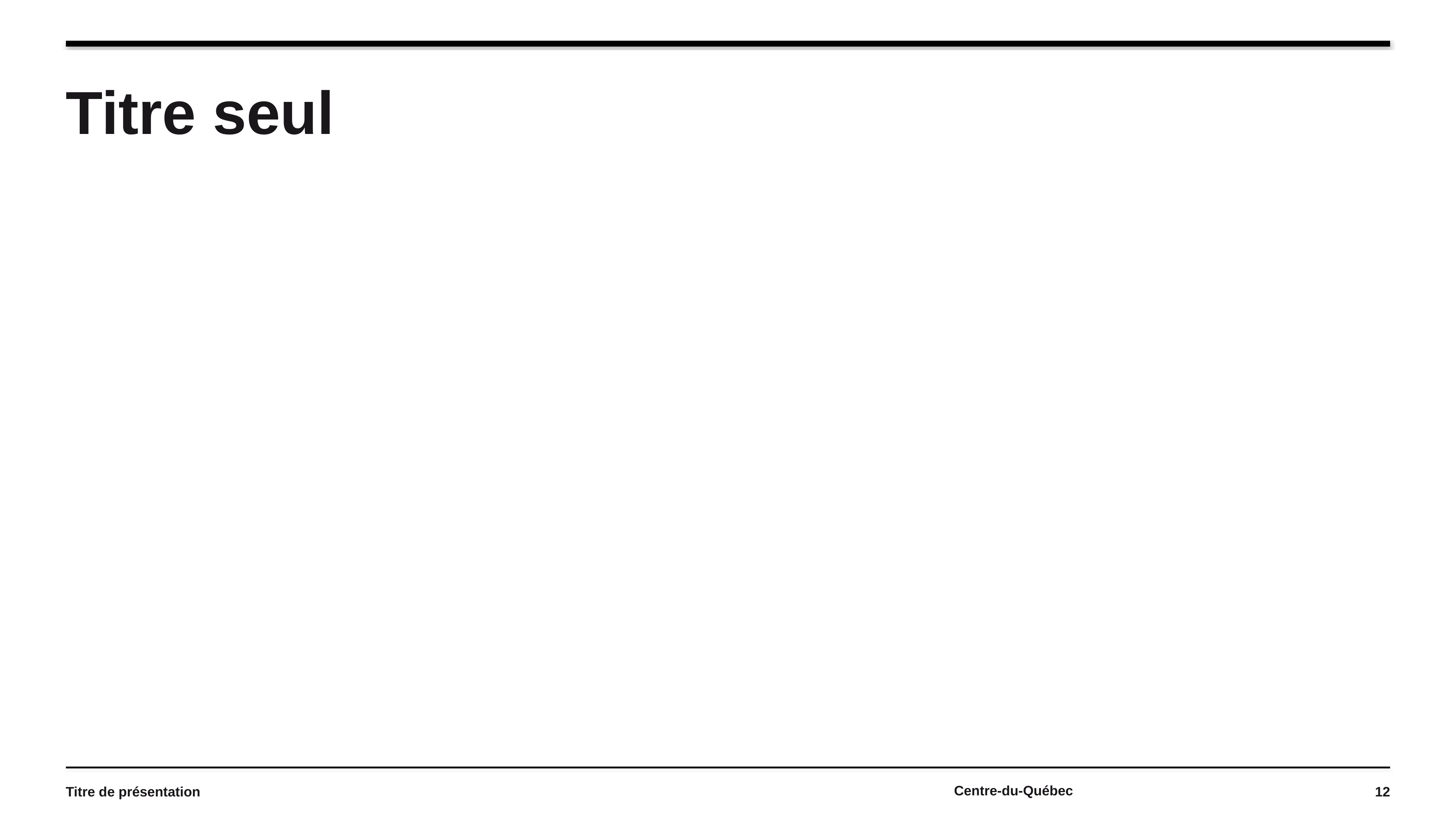

# Titre seul
Titre de présentation
12